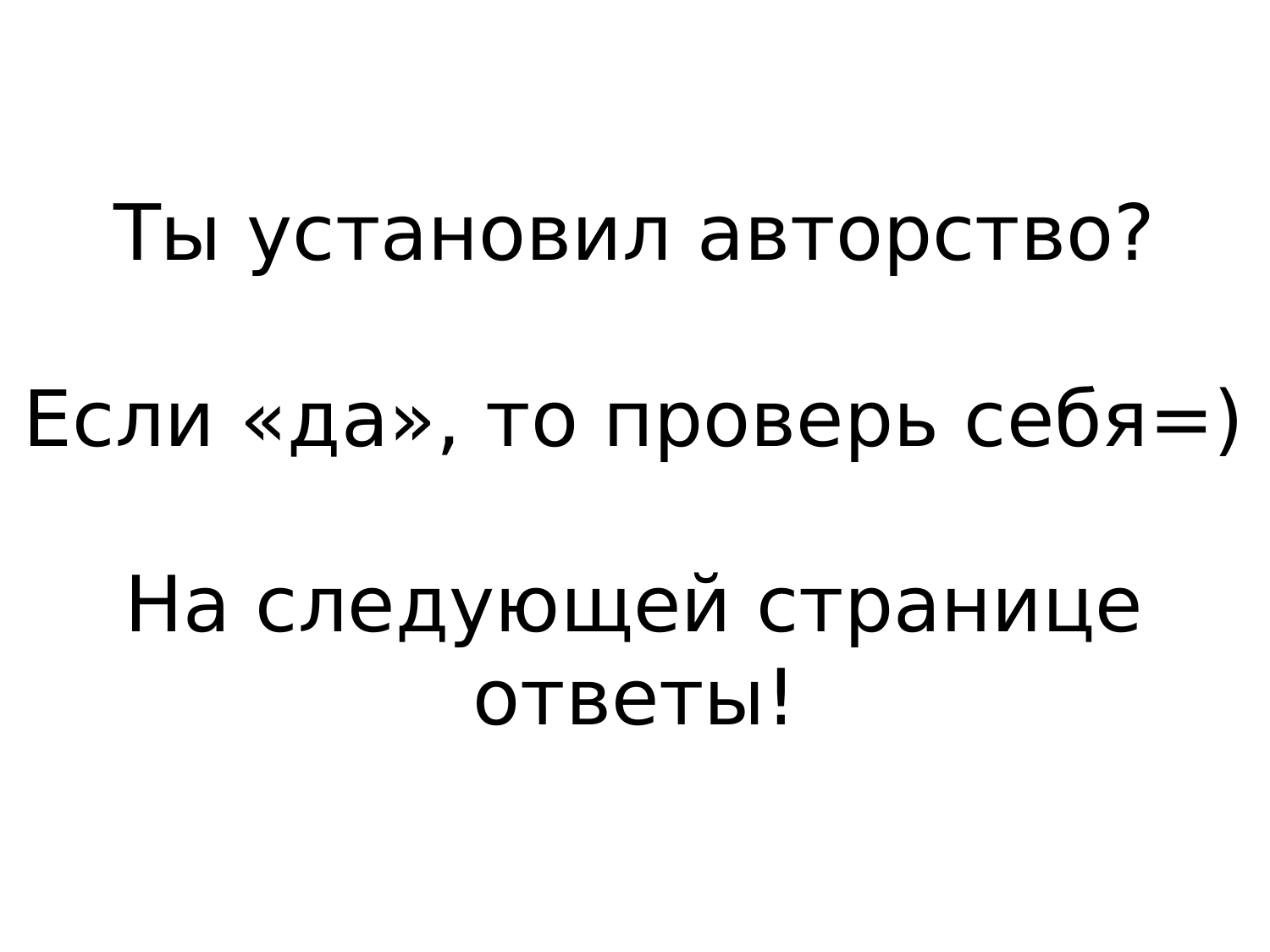

Ты установил авторство?

Если «да», то проверь себя=)

На следующей странице ответы!